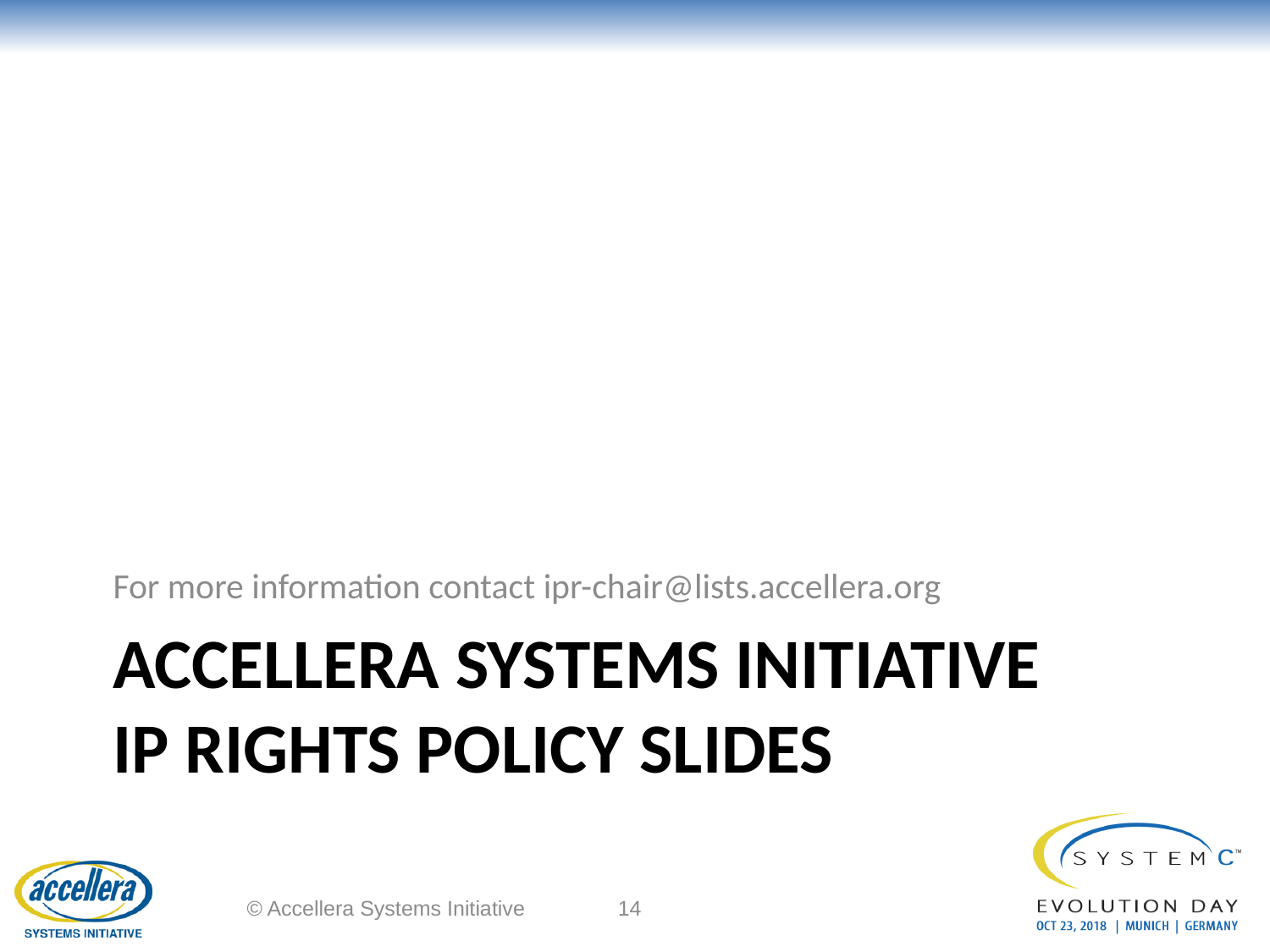

For more information contact ipr-chair@lists.accellera.org
# Accellera Systems Initiative IP Rights Policy Slides
© Accellera Systems Initiative
14